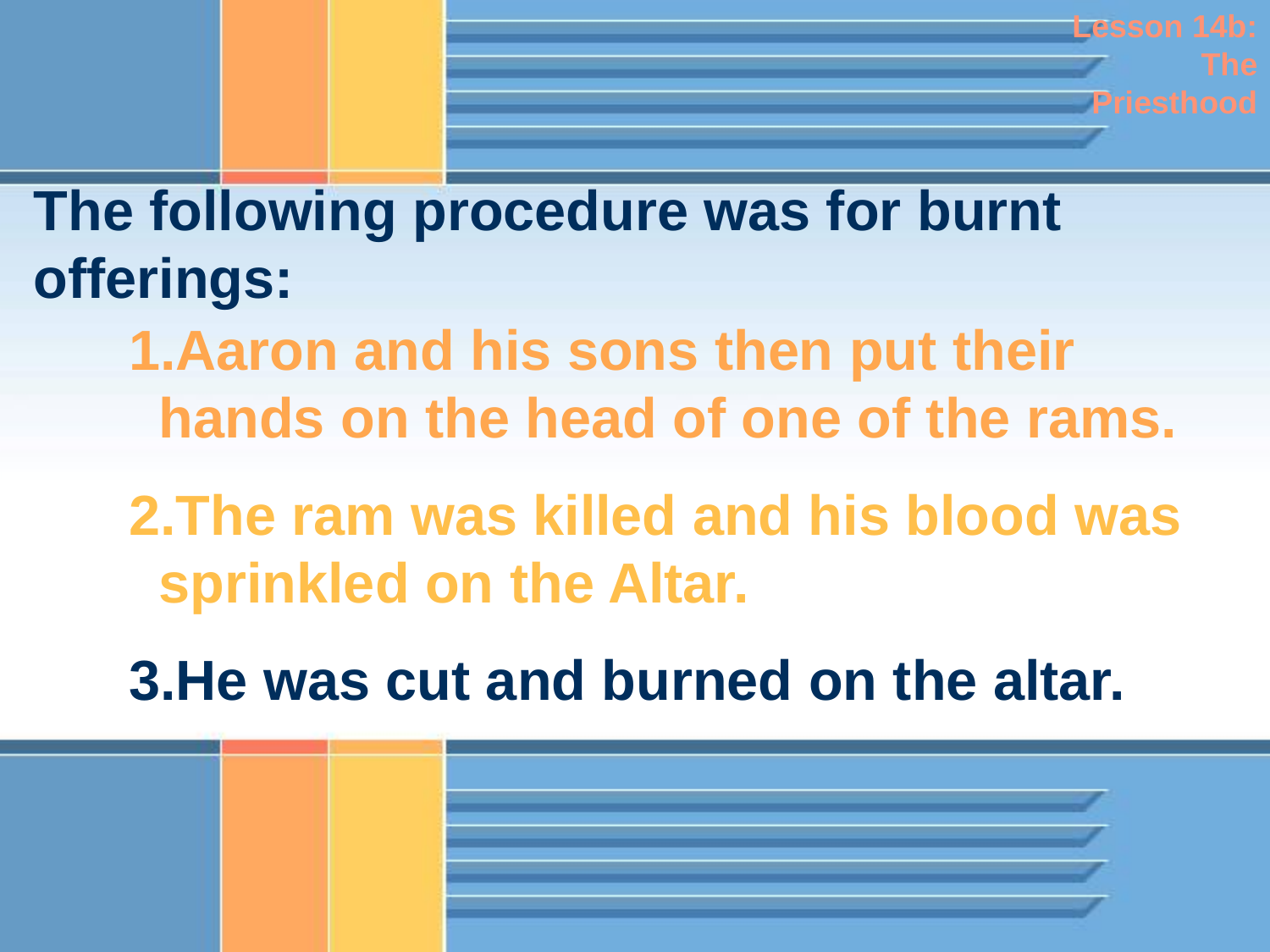

Lesson 14b: The Priesthood
The following procedure was for burnt offerings:

Aaron and his sons then put their hands on the head of one of the rams.

The ram was killed and his blood was sprinkled on the Altar.

He was cut and burned on the altar.